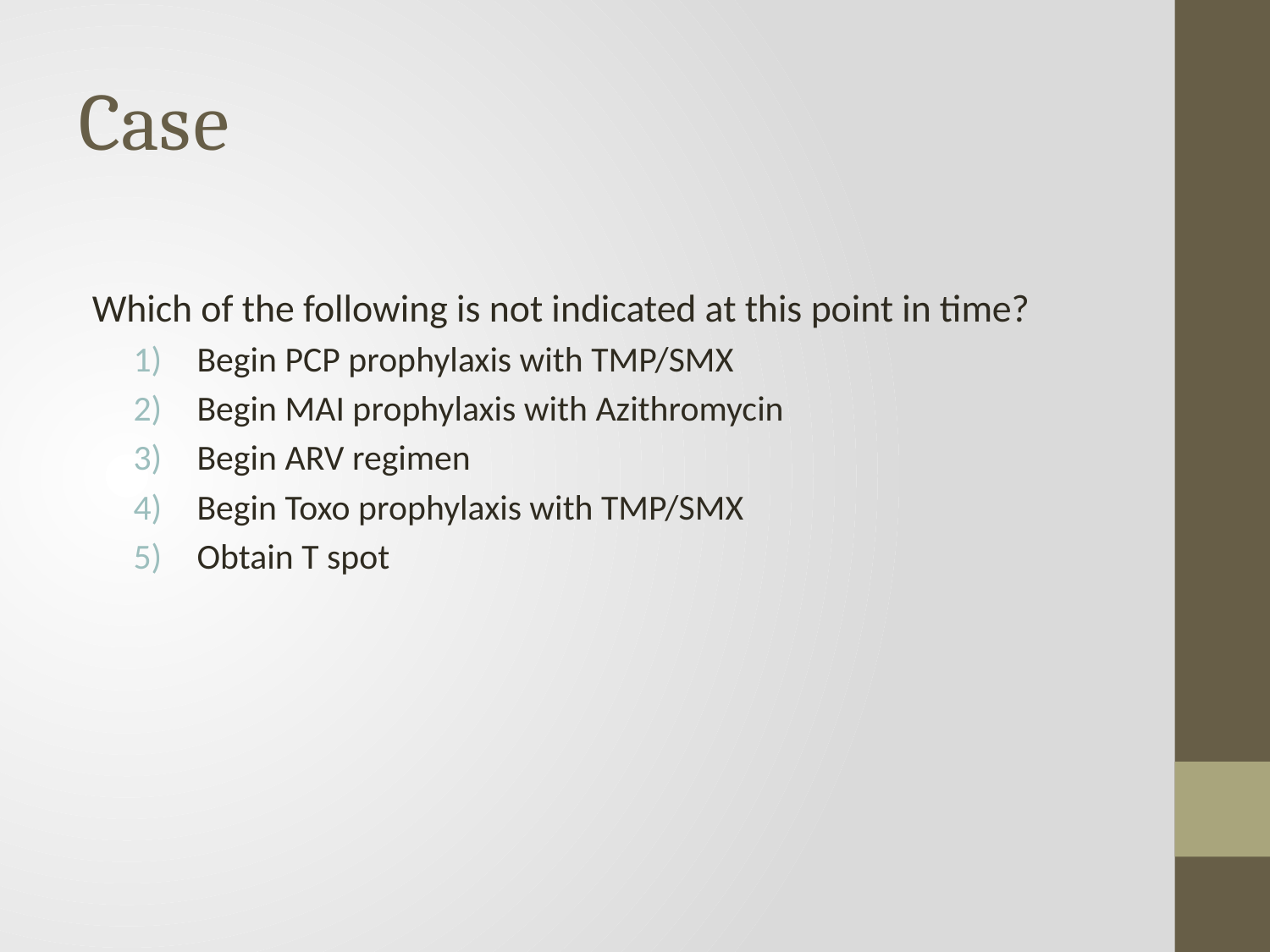

# Case

Which of the following is not indicated at this point in time?
Begin PCP prophylaxis with TMP/SMX
Begin MAI prophylaxis with Azithromycin
Begin ARV regimen
Begin Toxo prophylaxis with TMP/SMX
Obtain T spot